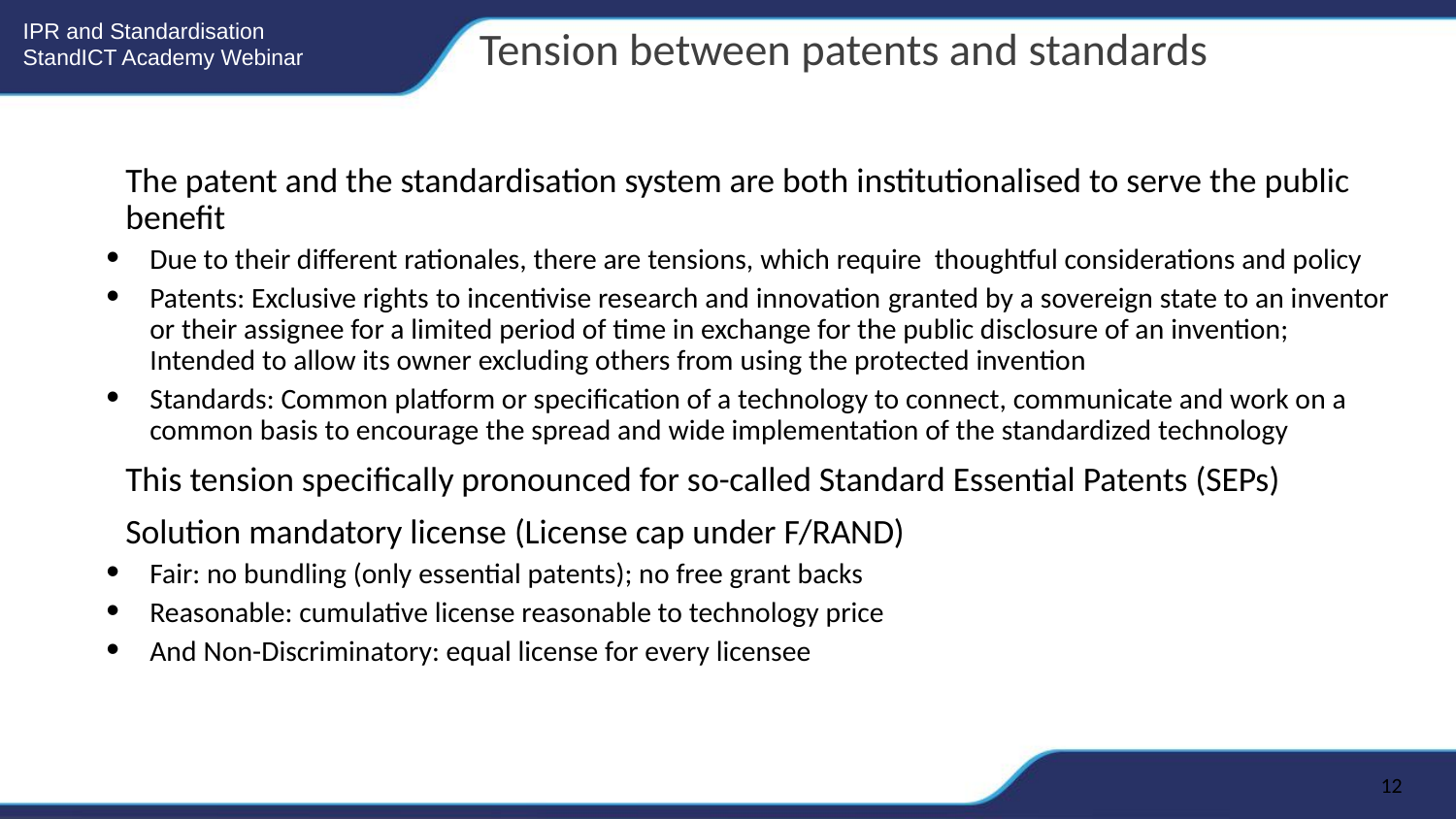

Tension between patents and standards
The patent and the standardisation system are both institutionalised to serve the public benefit
Due to their different rationales, there are tensions, which require  thoughtful considerations and policy
Patents: Exclusive rights to incentivise research and innovation granted by a sovereign state to an inventor or their assignee for a limited period of time in exchange for the public disclosure of an invention; Intended to allow its owner excluding others from using the protected invention
Standards: Common platform or specification of a technology to connect, communicate and work on a common basis to encourage the spread and wide implementation of the standardized technology
This tension specifically pronounced for so-called Standard Essential Patents (SEPs)
Solution mandatory license (License cap under F/RAND)
Fair: no bundling (only essential patents); no free grant backs
Reasonable: cumulative license reasonable to technology price
And Non-Discriminatory: equal license for every licensee